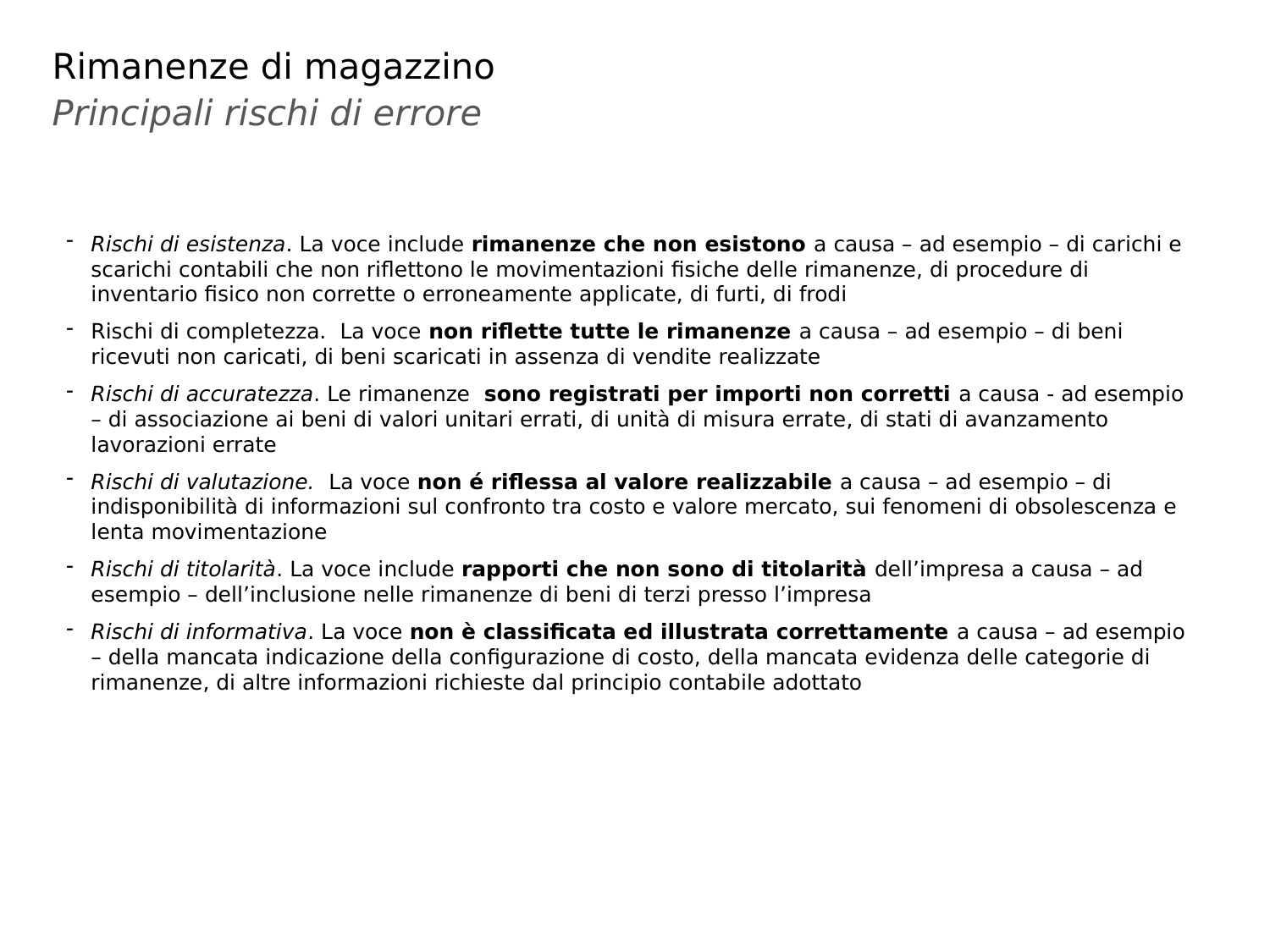

# Rimanenze di magazzino
Principali rischi di errore

Rischi di esistenza. La voce include rimanenze che non esistono a causa – ad esempio – di carichi e scarichi contabili che non riflettono le movimentazioni fisiche delle rimanenze, di procedure di inventario fisico non corrette o erroneamente applicate, di furti, di frodi
Rischi di completezza.  La voce non riflette tutte le rimanenze a causa – ad esempio – di beni ricevuti non caricati, di beni scaricati in assenza di vendite realizzate
Rischi di accuratezza. Le rimanenze  sono registrati per importi non corretti a causa - ad esempio – di associazione ai beni di valori unitari errati, di unità di misura errate, di stati di avanzamento lavorazioni errate
Rischi di valutazione.  La voce non é riflessa al valore realizzabile a causa – ad esempio – di indisponibilità di informazioni sul confronto tra costo e valore mercato, sui fenomeni di obsolescenza e lenta movimentazione
Rischi di titolarità. La voce include rapporti che non sono di titolarità dell’impresa a causa – ad esempio – dell’inclusione nelle rimanenze di beni di terzi presso l’impresa
Rischi di informativa. La voce non è classificata ed illustrata correttamente a causa – ad esempio – della mancata indicazione della configurazione di costo, della mancata evidenza delle categorie di rimanenze, di altre informazioni richieste dal principio contabile adottato